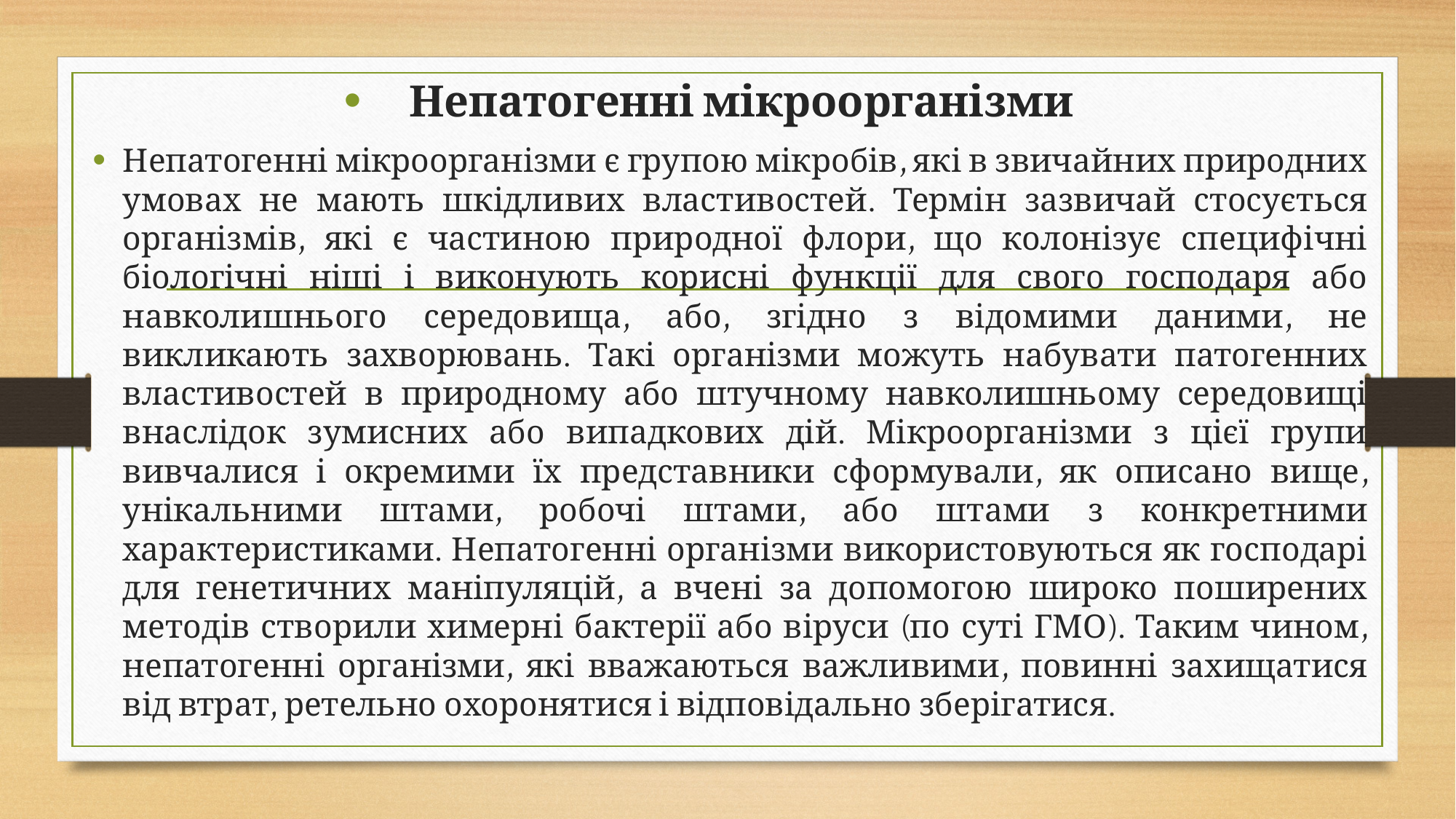

Непатогенні мікроорганізми
Непатогенні мікроорганізми є групою мікробів, які в звичайних природних умовах не мають шкідливих властивостей. Термін зазвичай стосується організмів, які є частиною природної флори, що колонізує специфічні біологічні ніші і виконують корисні функції для свого господаря або навколишнього середовища, або, згідно з відомими даними, не викликають захворювань. Такі організми можуть набувати патогенних властивостей в природному або штучному навколишньому середовищі внаслідок зумисних або випадкових дій. Мікроорганізми з цієї групи вивчалися і окремими їх представники сформували, як описано вище, унікальними штами, робочі штами, або штами з конкретними характеристиками. Непатогенні організми використовуються як господарі для генетичних маніпуляцій, а вчені за допомогою широко поширених методів створили химерні бактерії або віруси (по суті ГМО). Таким чином, непатогенні організми, які вважаються важливими, повинні захищатися від втрат, ретельно охоронятися і відповідально зберігатися.